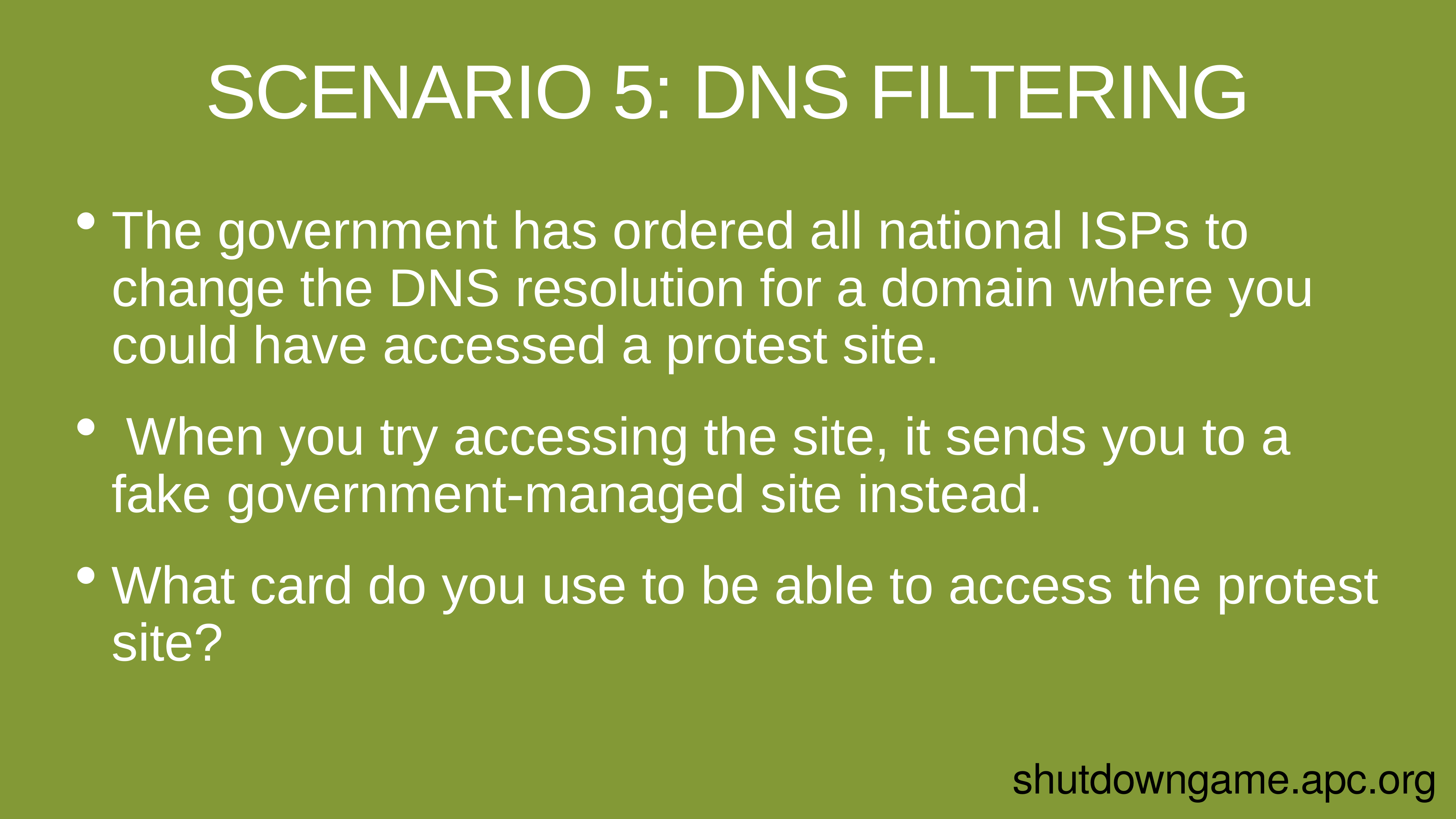

# Scenario 5: DNS Filtering
The government has ordered all national ISPs to change the DNS resolution for a domain where you could have accessed a protest site.
 When you try accessing the site, it sends you to a fake government-managed site instead.
What card do you use to be able to access the protest site?
shutdowngame.apc.org